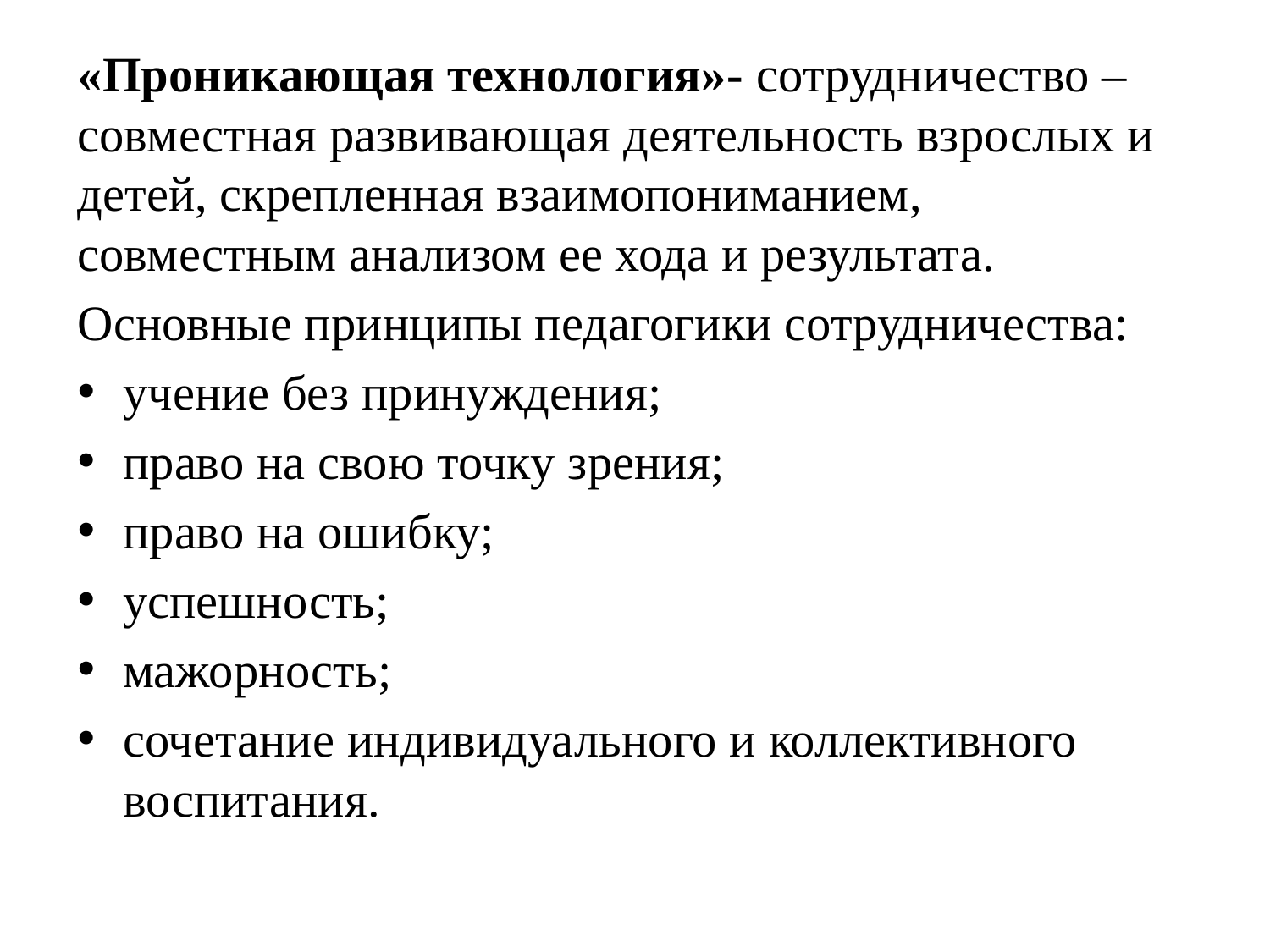

«Проникающая технология»- сотрудничество – совместная развивающая деятельность взрослых и детей, скрепленная взаимопониманием, совместным анализом ее хода и результата.
Основные принципы педагогики сотрудничества:
учение без принуждения;
право на свою точку зрения;
право на ошибку;
успешность;
мажорность;
сочетание индивидуального и коллективного воспитания.

#